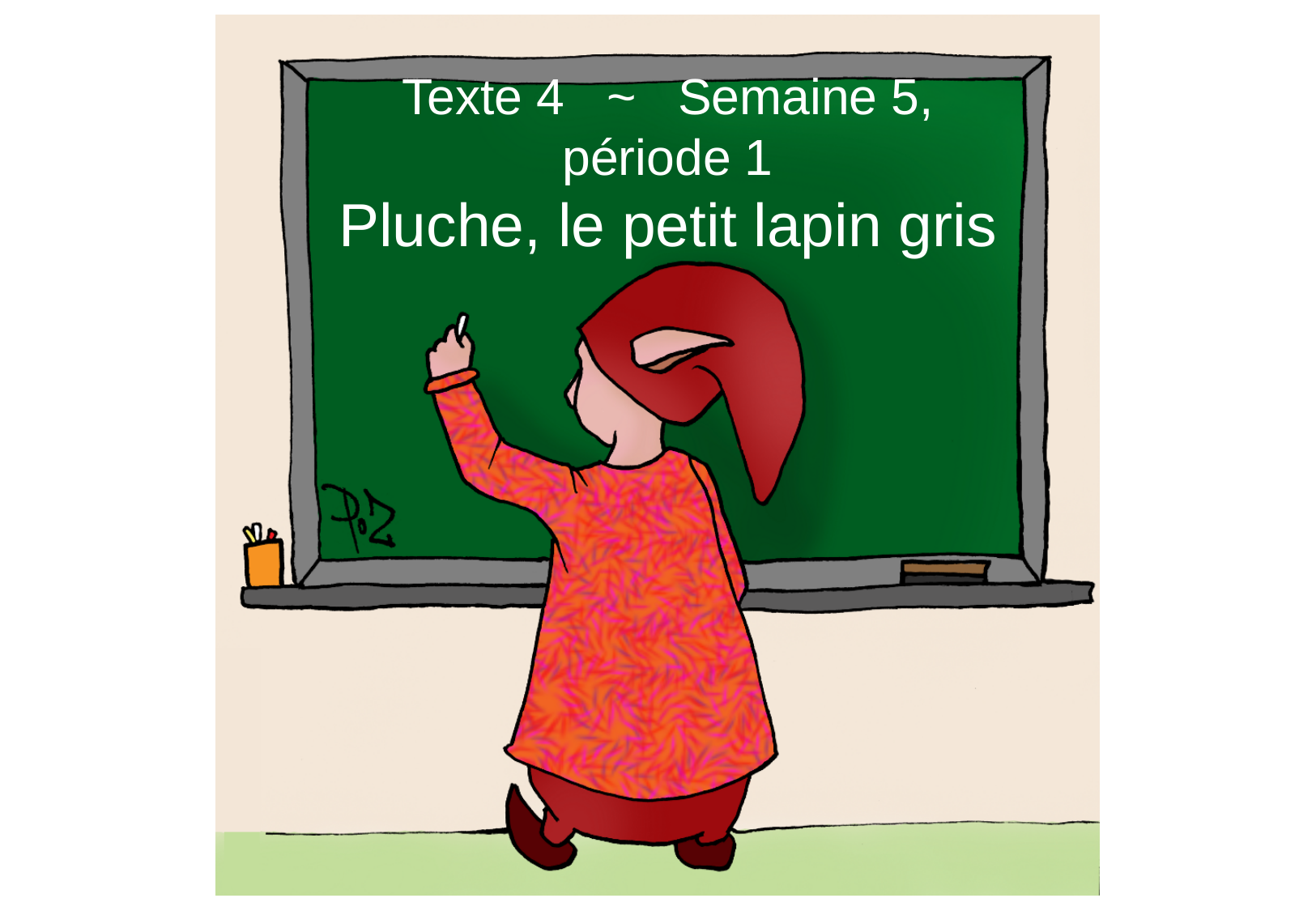

Texte 4   ~   Semaine 5, période 1
Pluche, le petit lapin gris